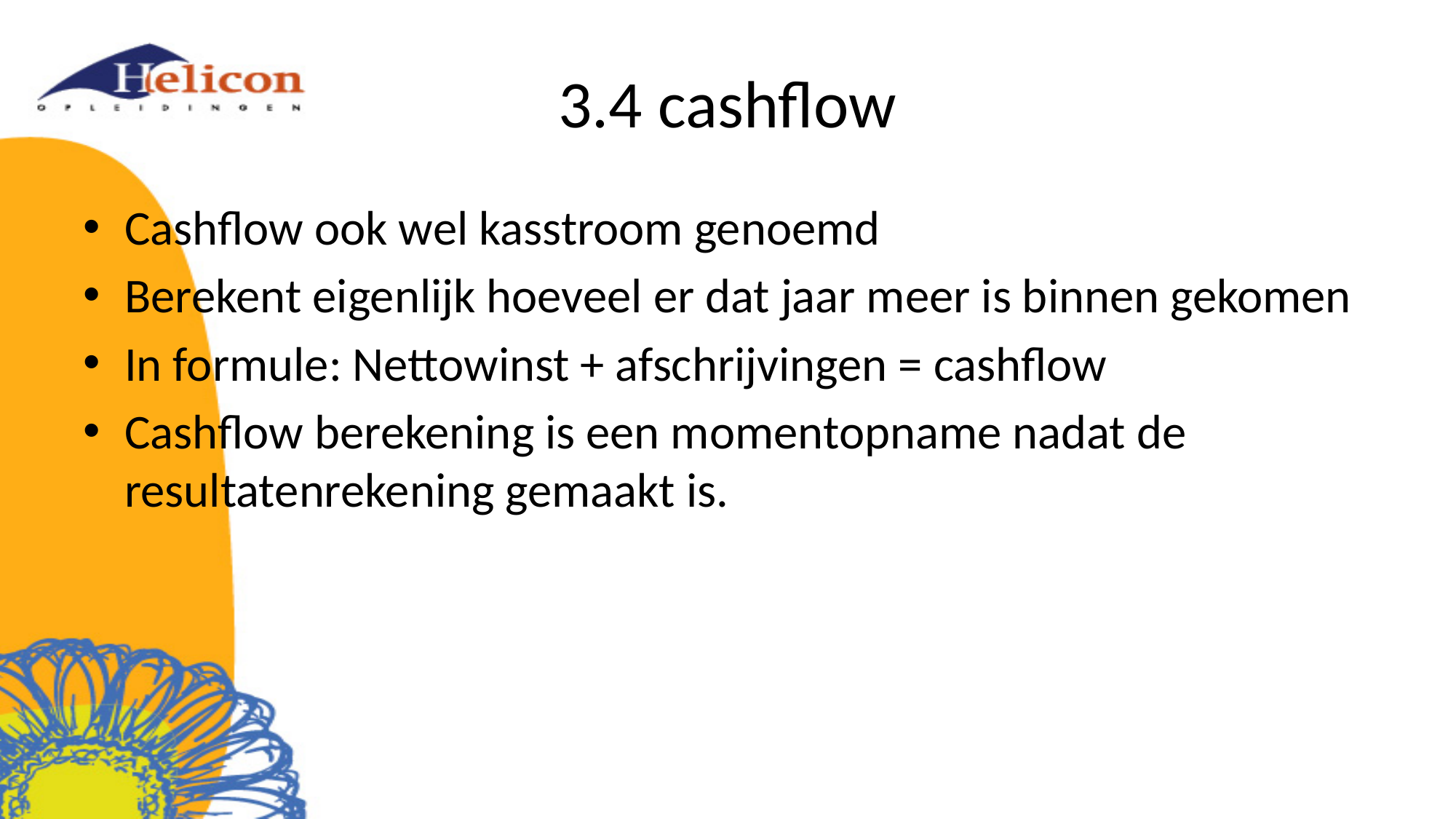

# 3.4 cashflow
Cashflow ook wel kasstroom genoemd
Berekent eigenlijk hoeveel er dat jaar meer is binnen gekomen
In formule: Nettowinst + afschrijvingen = cashflow
Cashflow berekening is een momentopname nadat de resultatenrekening gemaakt is.